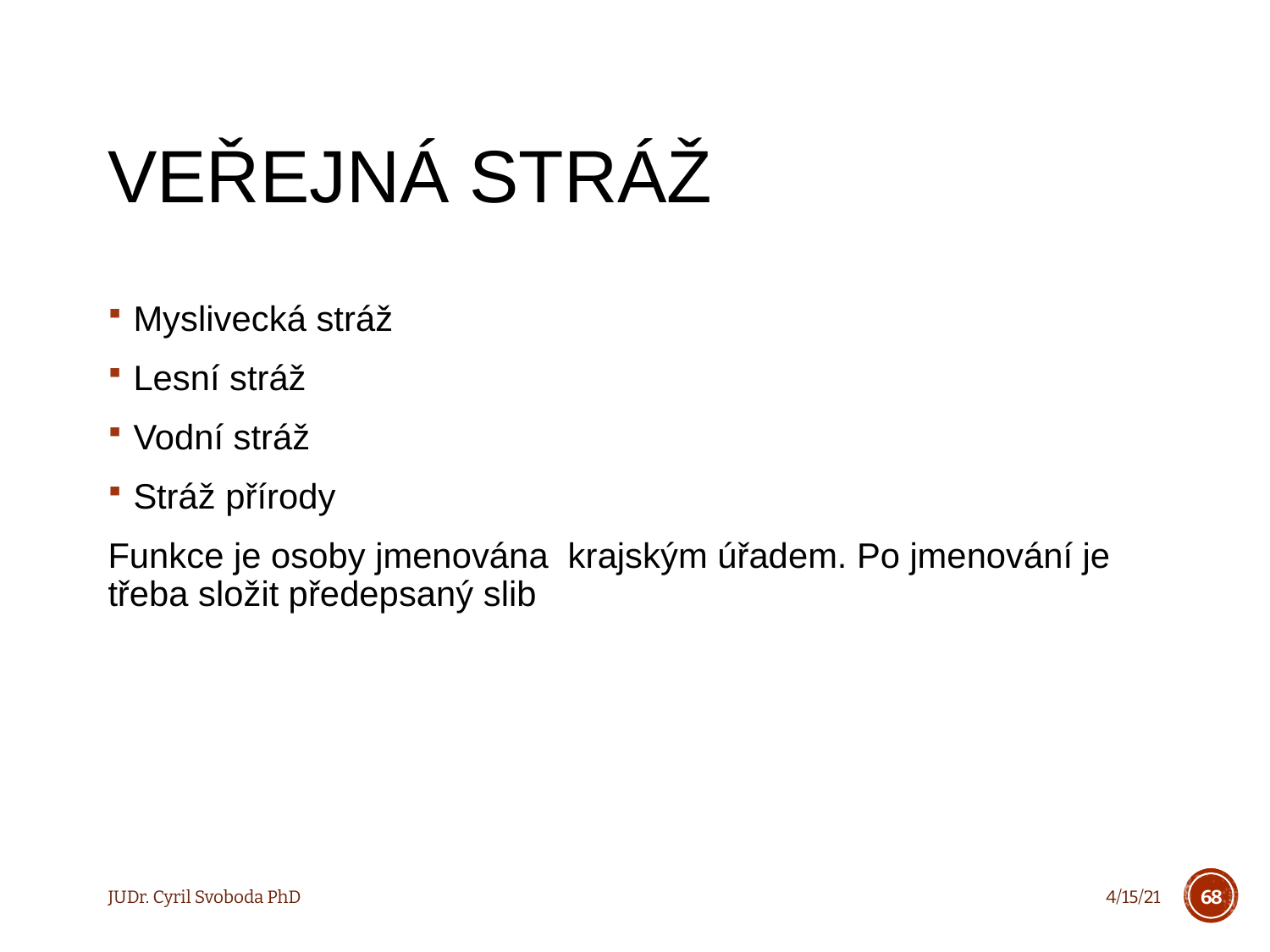

# Veřejná stráž
Myslivecká stráž
Lesní stráž
Vodní stráž
Stráž přírody
Funkce je osoby jmenována  krajským úřadem. Po jmenování je třeba složit předepsaný slib
JUDr. Cyril Svoboda PhD
4/15/21
68